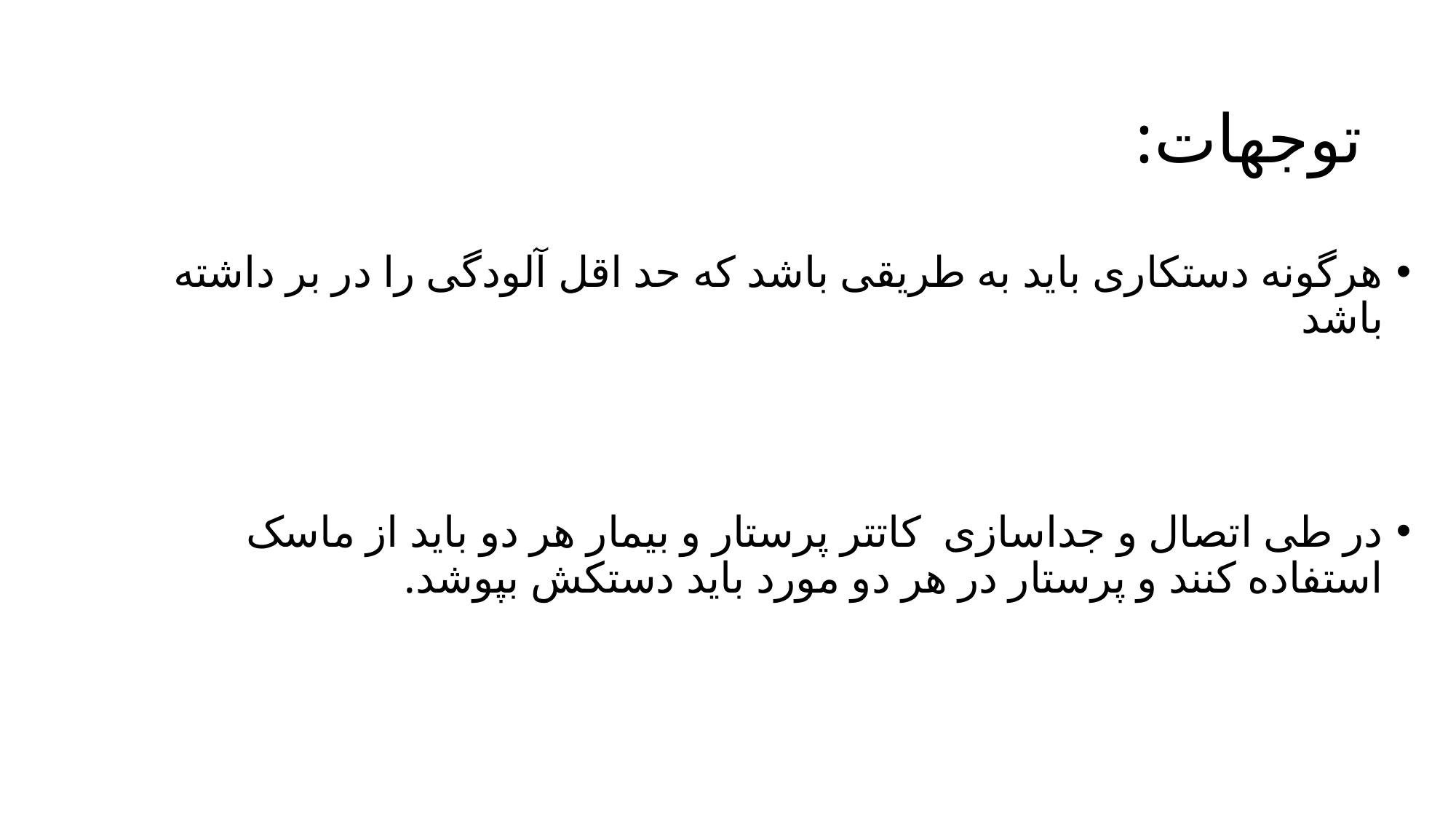

#
توجهات:
هرگونه دستکاری باید به طریقی باشد که حد اقل آلودگی را در بر داشته باشد

در طی اتصال و جداسازی  کاتتر پرستار و بیمار هر دو باید از ماسک استفاده کنند و پرستار در هر دو مورد باید دستکش بپوشد.